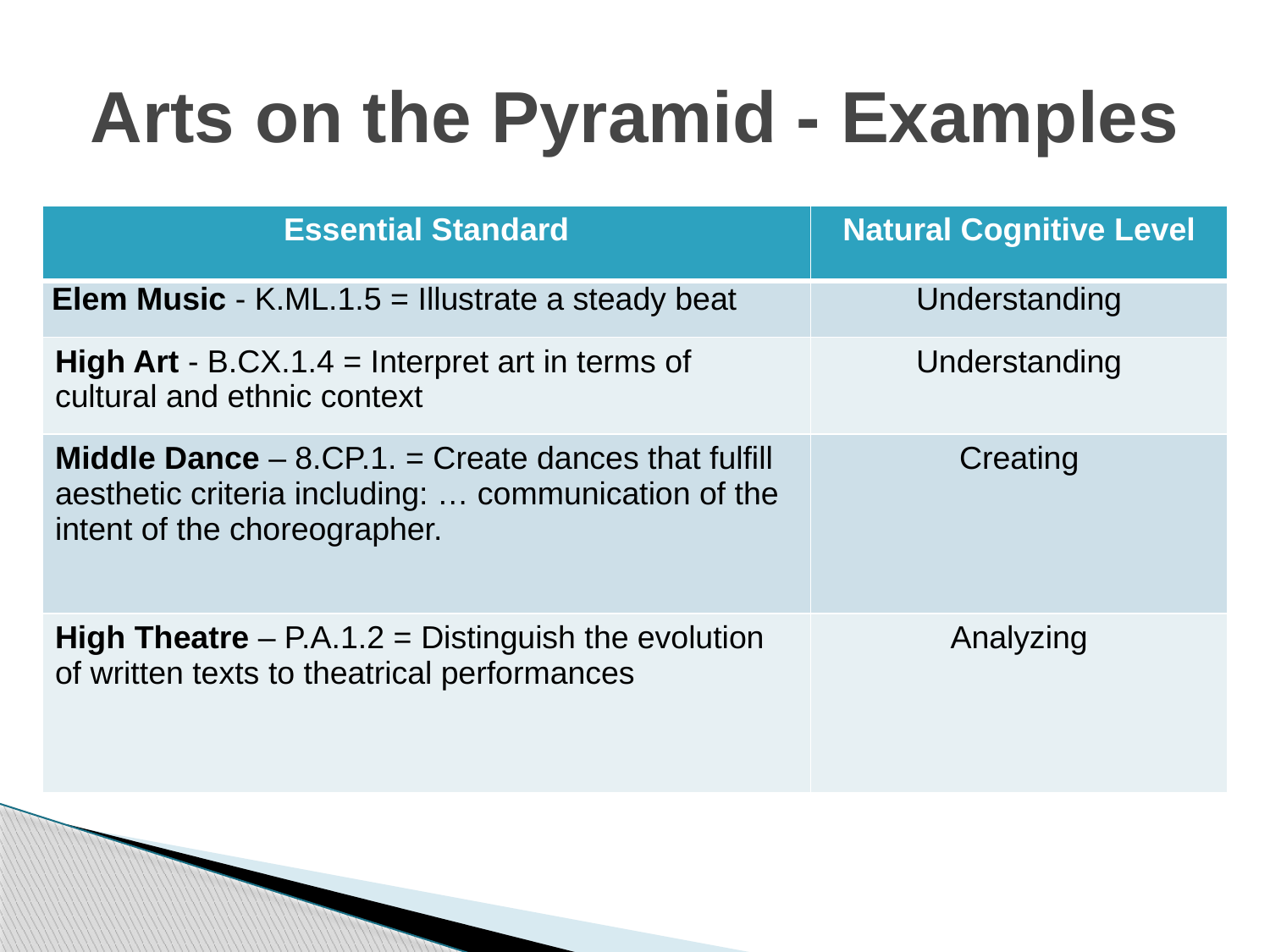

# Arts on the Pyramid - Examples
| Essential Standard | Natural Cognitive Level |
| --- | --- |
| Elem Music - K.ML.1.5 = Illustrate a steady beat | Understanding |
| High Art - B.CX.1.4 = Interpret art in terms of cultural and ethnic context | Understanding |
| Middle Dance – 8.CP.1. = Create dances that fulfill aesthetic criteria including: … communication of the intent of the choreographer. | Creating |
| High Theatre – P.A.1.2 = Distinguish the evolution of written texts to theatrical performances | Analyzing |